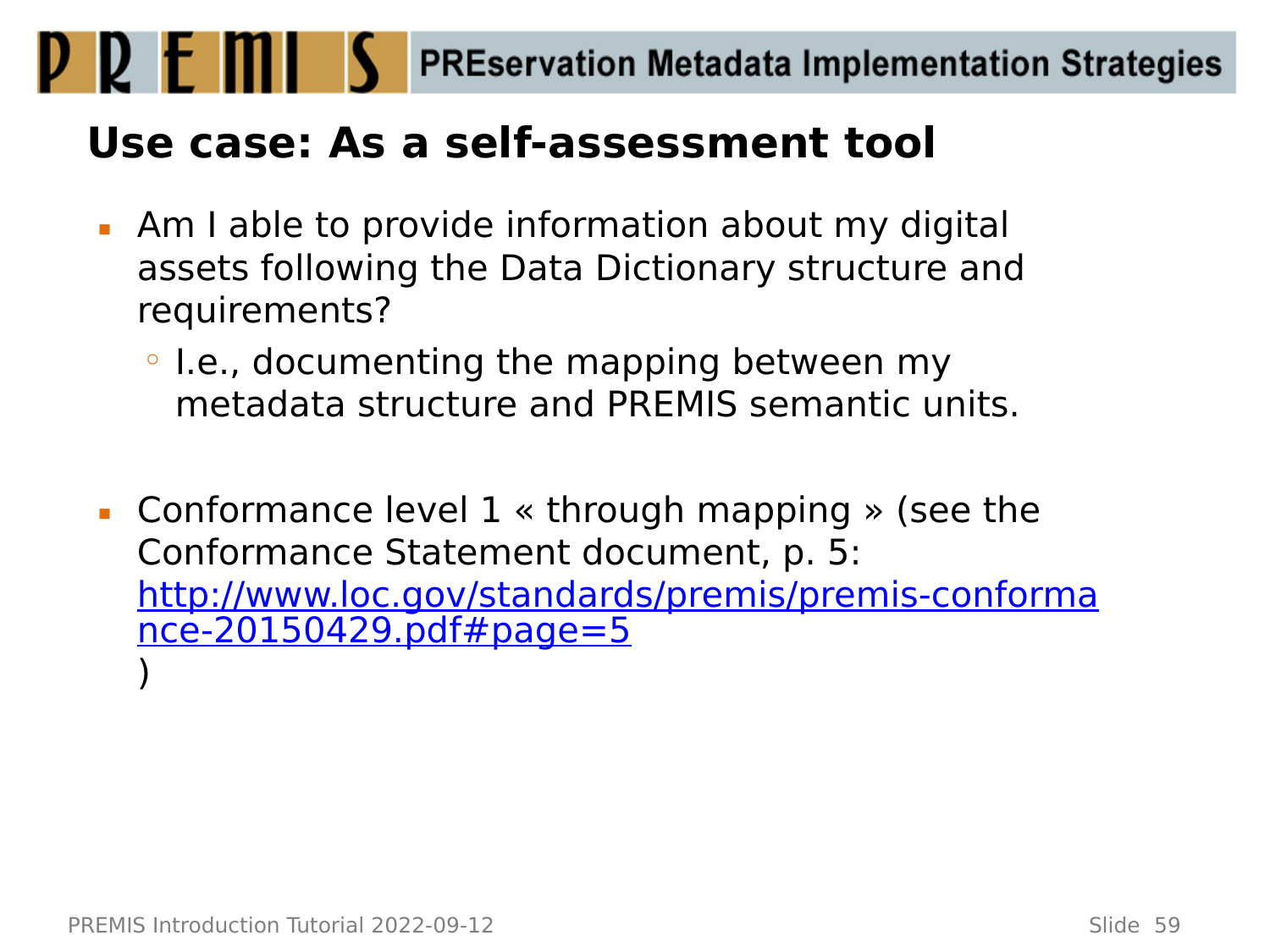

# Use case: As a self-assessment tool
Am I able to provide information about my digital assets following the Data Dictionary structure and requirements?
I.e., documenting the mapping between my metadata structure and PREMIS semantic units.

Conformance level 1 « through mapping » (see the Conformance Statement document, p. 5: http://www.loc.gov/standards/premis/premis-conformance-20150429.pdf#page=5)